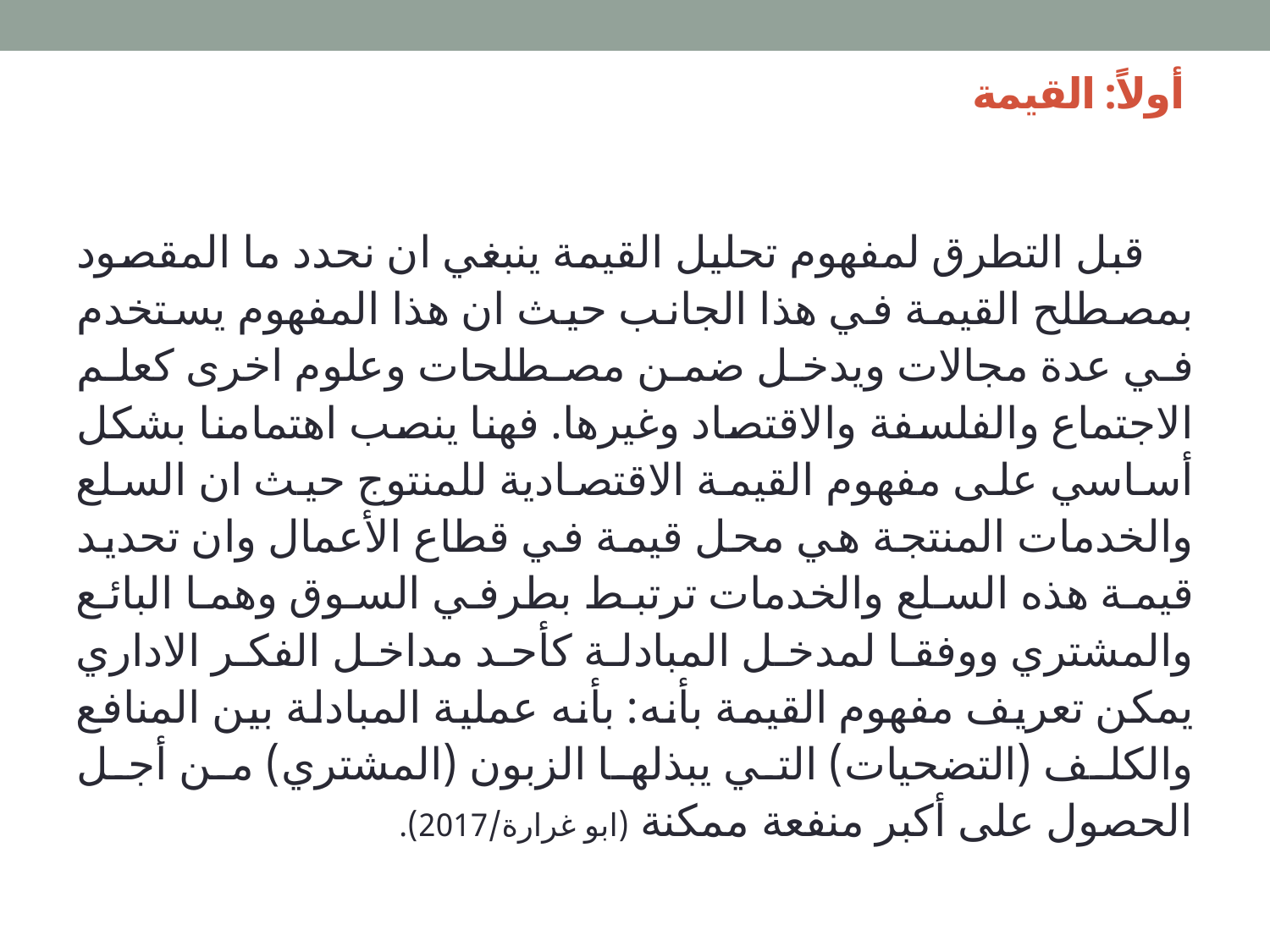

# أولاً: القيمة
     قبل التطرق لمفهوم تحليل القيمة ينبغي ان نحدد ما المقصود بمصطلح القيمة في هذا الجانب حيث ان هذا المفهوم يستخدم في عدة مجالات ويدخل ضمن مصطلحات وعلوم اخرى كعلم الاجتماع والفلسفة والاقتصاد وغيرها. فهنا ينصب اهتمامنا بشكل أساسي على مفهوم القيمة الاقتصادية للمنتوج حيث ان السلع والخدمات المنتجة هي محل قيمة في قطاع الأعمال وان تحديد قيمة هذه السلع والخدمات ترتبط بطرفي السوق وهما البائع والمشتري ووفقا لمدخل المبادلة كأحد مداخل الفكر الاداري يمكن تعريف مفهوم القيمة بأنه: بأنه عملية المبادلة بين المنافع والكلف (التضحيات) التي يبذلها الزبون (المشتري) من أجل الحصول على أكبر منفعة ممكنة (ابو غرارة/2017).